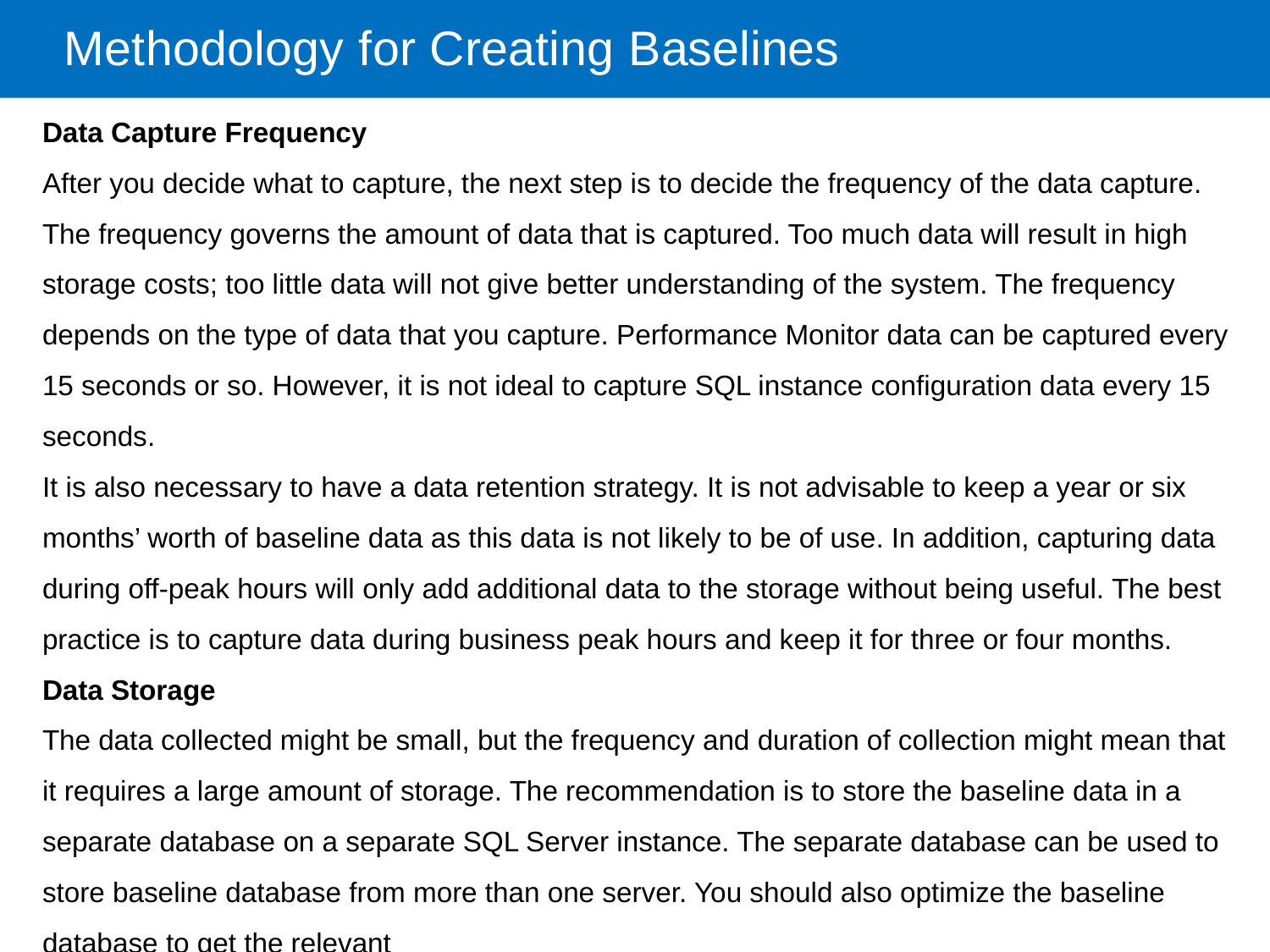

# Methodology for Creating Baselines
Data Capture Frequency
After you decide what to capture, the next step is to decide the frequency of the data capture. The frequency governs the amount of data that is captured. Too much data will result in high storage costs; too little data will not give better understanding of the system. The frequency depends on the type of data that you capture. Performance Monitor data can be captured every 15 seconds or so. However, it is not ideal to capture SQL instance configuration data every 15 seconds.
It is also necessary to have a data retention strategy. It is not advisable to keep a year or six months’ worth of baseline data as this data is not likely to be of use. In addition, capturing data during off-peak hours will only add additional data to the storage without being useful. The best practice is to capture data during business peak hours and keep it for three or four months.
Data Storage
The data collected might be small, but the frequency and duration of collection might mean that it requires a large amount of storage. The recommendation is to store the baseline data in a separate database on a separate SQL Server instance. The separate database can be used to store baseline database from more than one server. You should also optimize the baseline database to get the relevant
information on time. The aggregate queries may run slowly if the tables are not properly indexed.